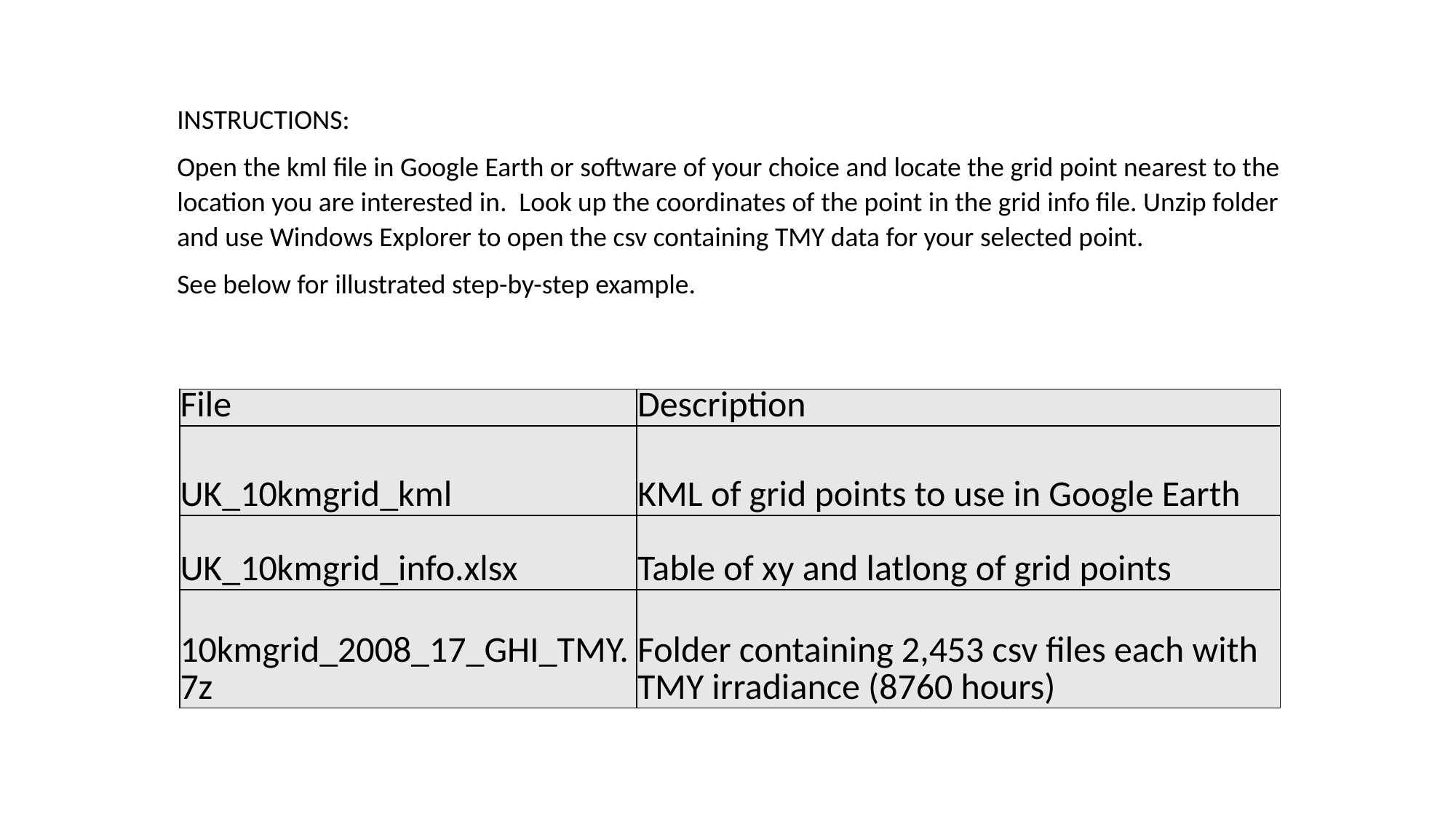

INSTRUCTIONS:
Open the kml file in Google Earth or software of your choice and locate the grid point nearest to the location you are interested in.  Look up the coordinates of the point in the grid info file. Unzip folder and use Windows Explorer to open the csv containing TMY data for your selected point.
See below for illustrated step-by-step example.
| File | Description |
| --- | --- |
| UK\_10kmgrid\_kml | KML of grid points to use in Google Earth |
| UK\_10kmgrid\_info.xlsx | Table of xy and latlong of grid points |
| 10kmgrid\_2008\_17\_GHI\_TMY.7z | Folder containing 2,453 csv files each with TMY irradiance (8760 hours) |